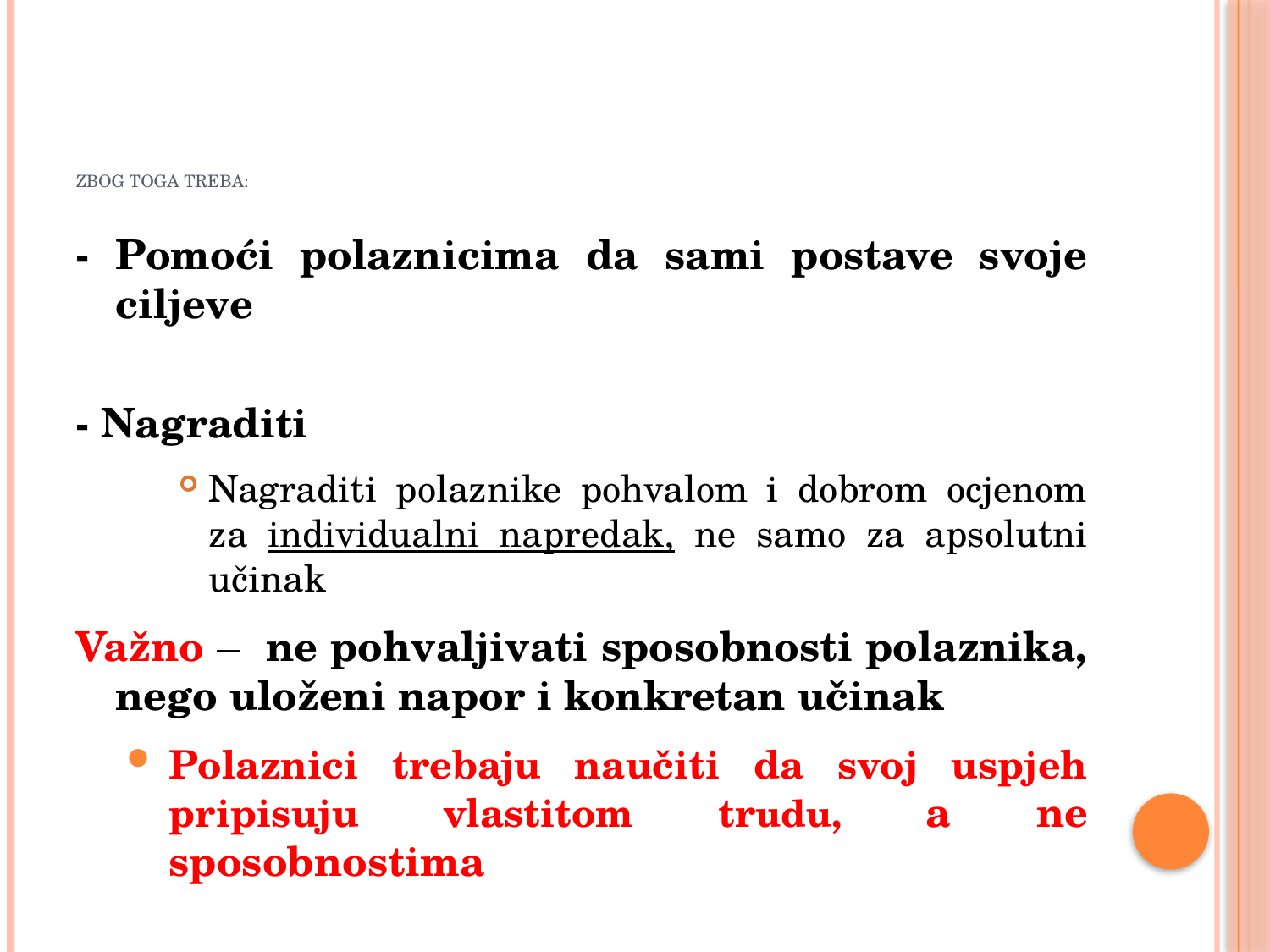

# Zbog toga treba:
- Pomoći polaznicima da sami postave svoje ciljeve

- Nagraditi
Nagraditi polaznike pohvalom i dobrom ocjenom za individualni napredak, ne samo za apsolutni učinak
Važno –  ne pohvaljivati sposobnosti polaznika, nego uloženi napor i konkretan učinak
Polaznici trebaju naučiti da svoj uspjeh pripisuju vlastitom trudu, a ne sposobnostima